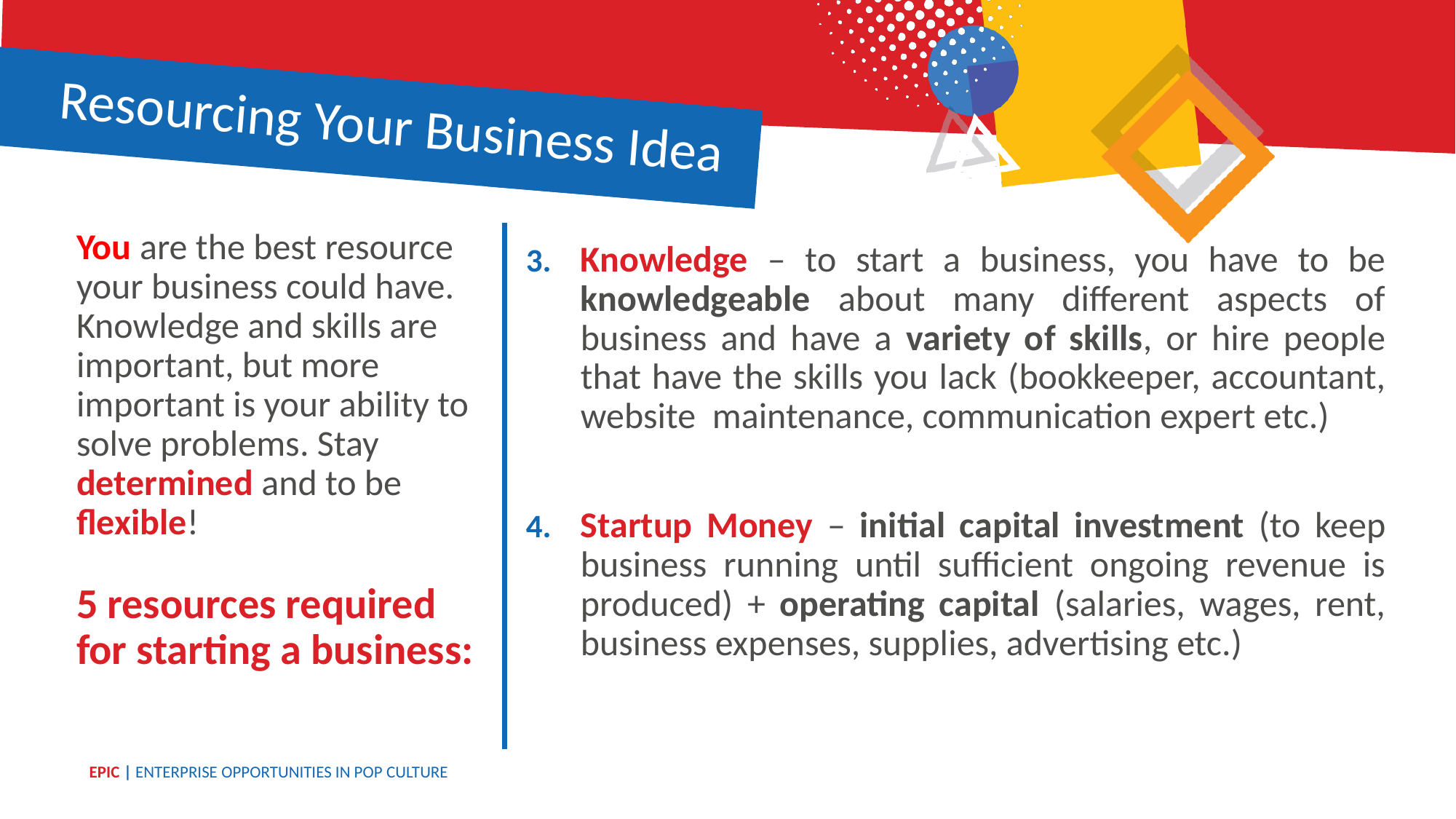

Resourcing Your Business Idea
You are the best resource your business could have. Knowledge and skills are important, but more important is your ability to solve problems. Stay determined and to be flexible!

5 resources required for starting a business:

Knowledge – to start a business, you have to be knowledgeable about many different aspects of business and have a variety of skills, or hire people that have the skills you lack (bookkeeper, accountant, website  maintenance, communication expert etc.)

Startup Money – initial capital investment (to keep business running until sufficient ongoing revenue is produced) + operating capital (salaries, wages, rent, business expenses, supplies, advertising etc.)